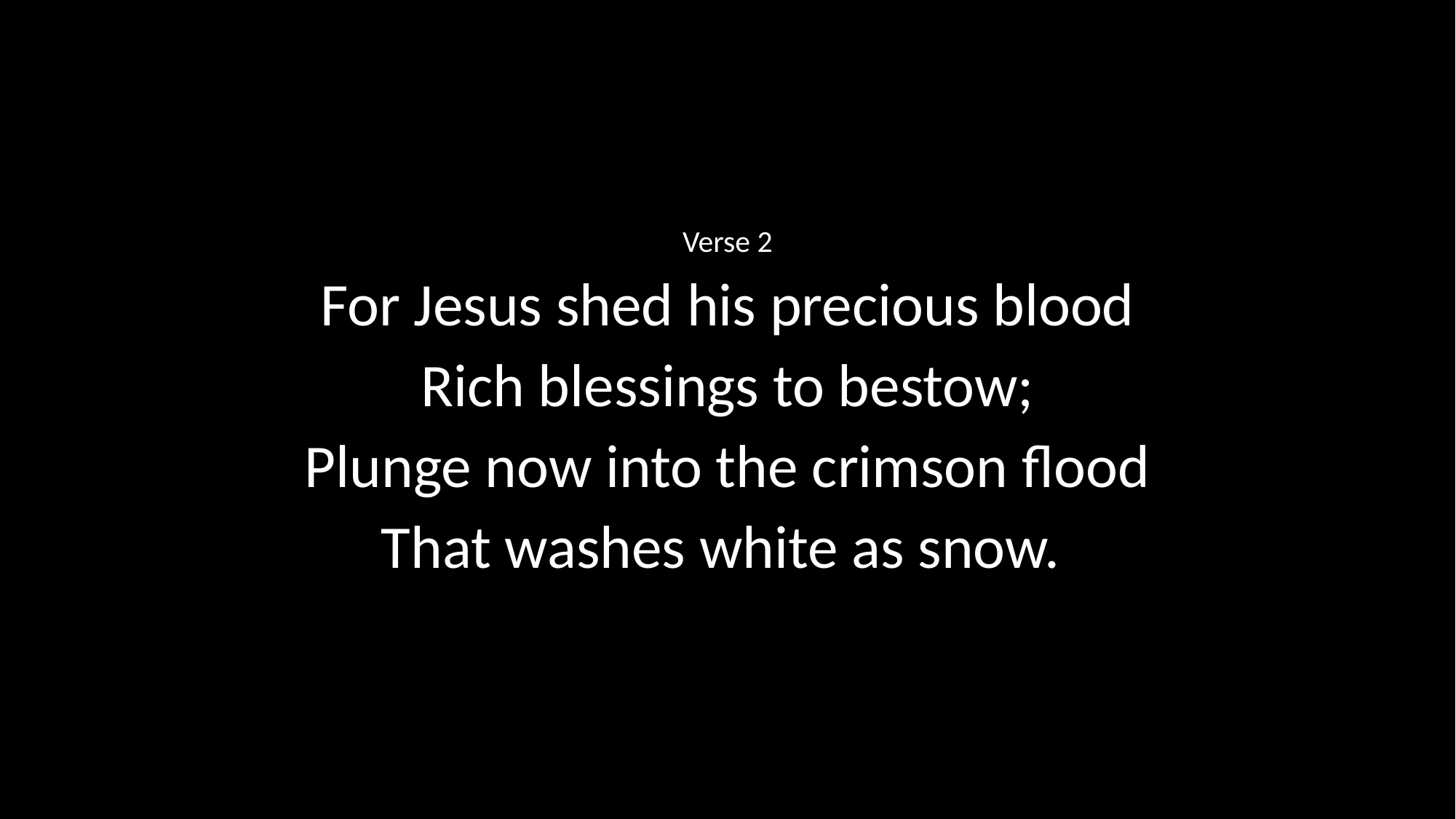

Verse 2
For Jesus shed his precious blood
Rich blessings to bestow;
Plunge now into the crimson flood
That washes white as snow.